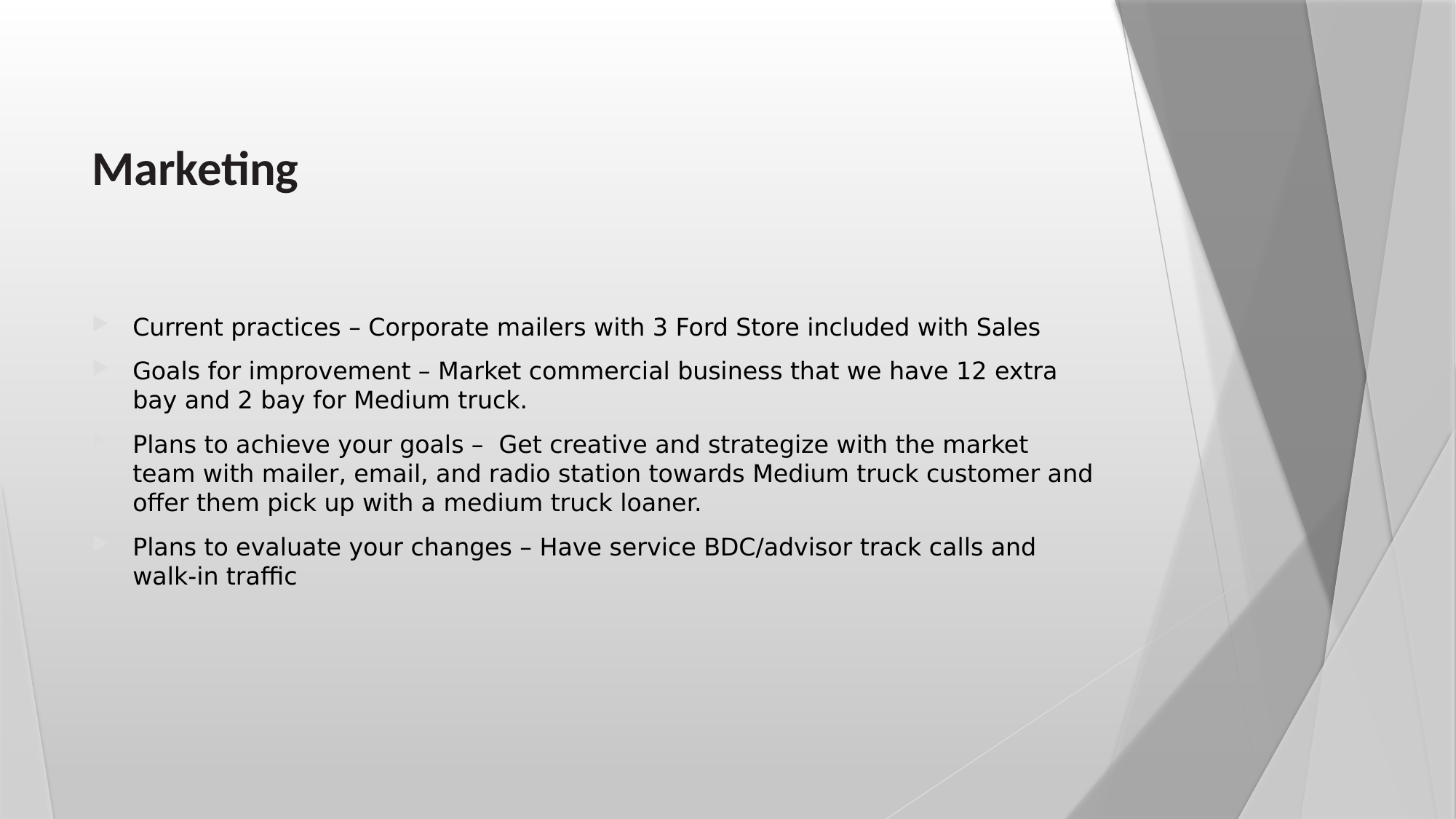

# Marketing

Current practices – Corporate mailers with 3 Ford Store included with Sales
Goals for improvement – Market commercial business that we have 12 extra bay and 2 bay for Medium truck.
Plans to achieve your goals –  Get creative and strategize with the market team with mailer, email, and radio station towards Medium truck customer and offer them pick up with a medium truck loaner.
Plans to evaluate your changes – Have service BDC/advisor track calls and walk-in traffic